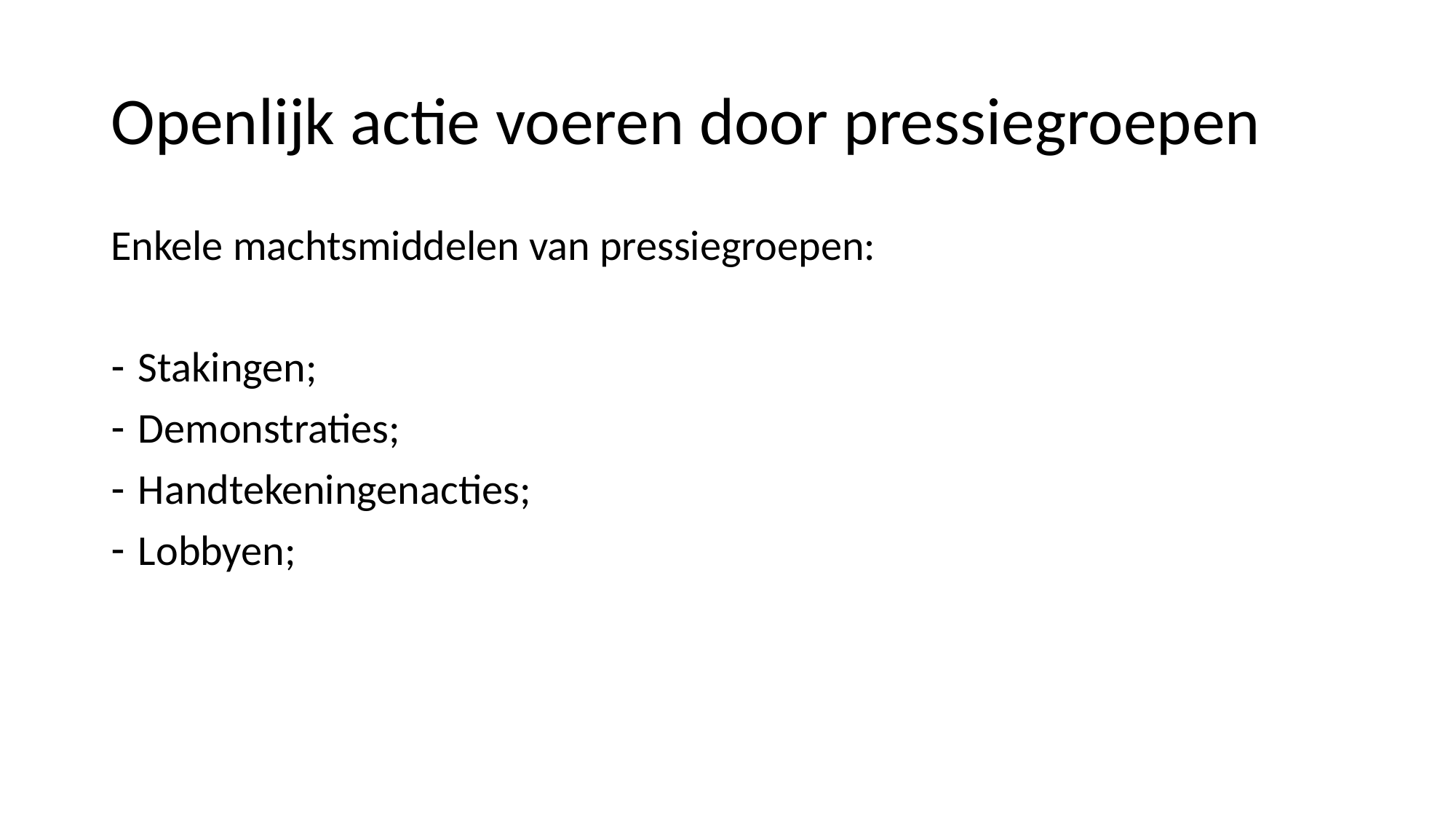

# Openlijk actie voeren door pressiegroepen
Enkele machtsmiddelen van pressiegroepen:

Stakingen;
Demonstraties;
Handtekeningenacties;
Lobbyen;